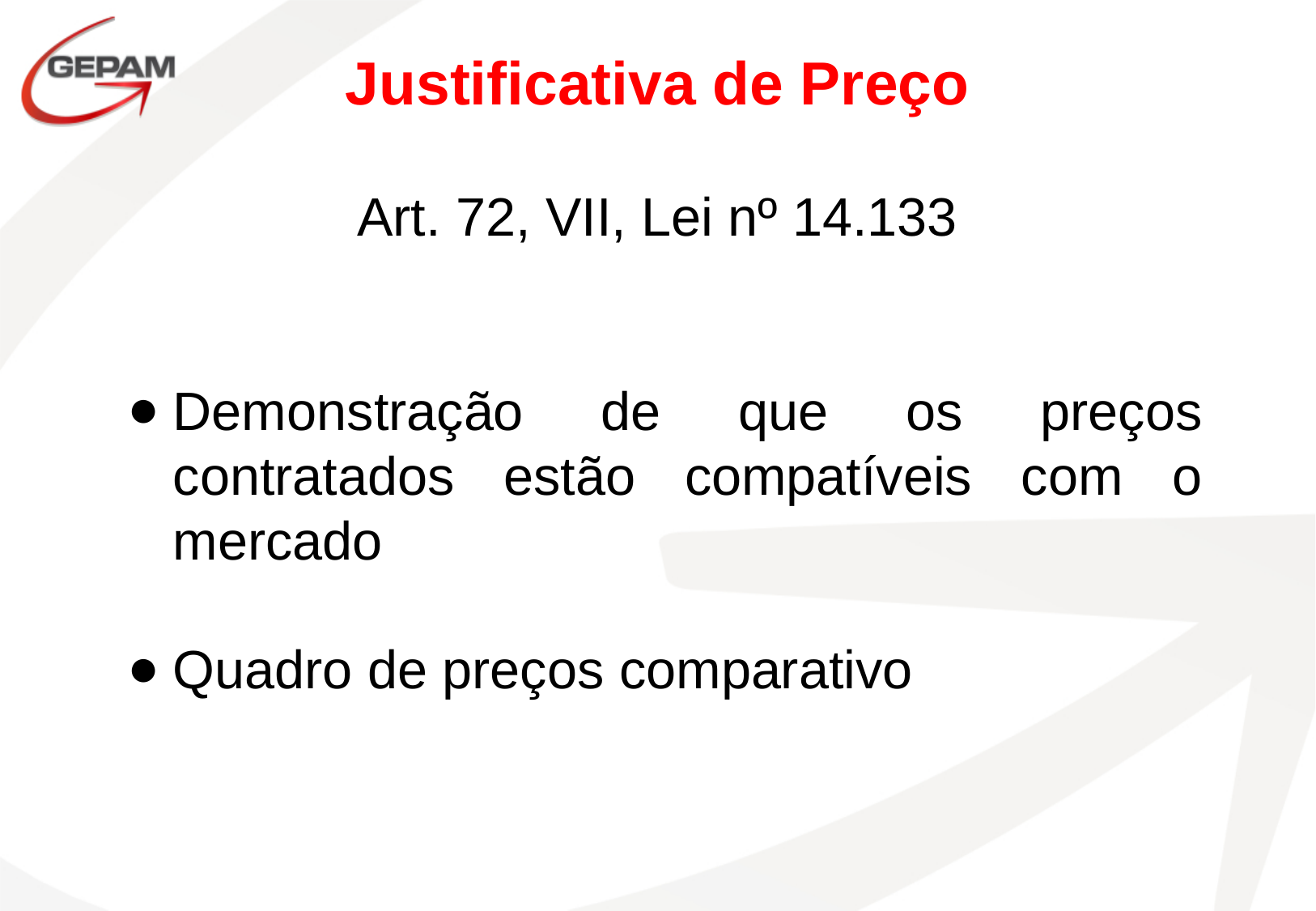

Justificativa de Preço

Art. 72, VII, Lei nº 14.133

Demonstração de que os preços contratados estão compatíveis com o mercado

Quadro de preços comparativo